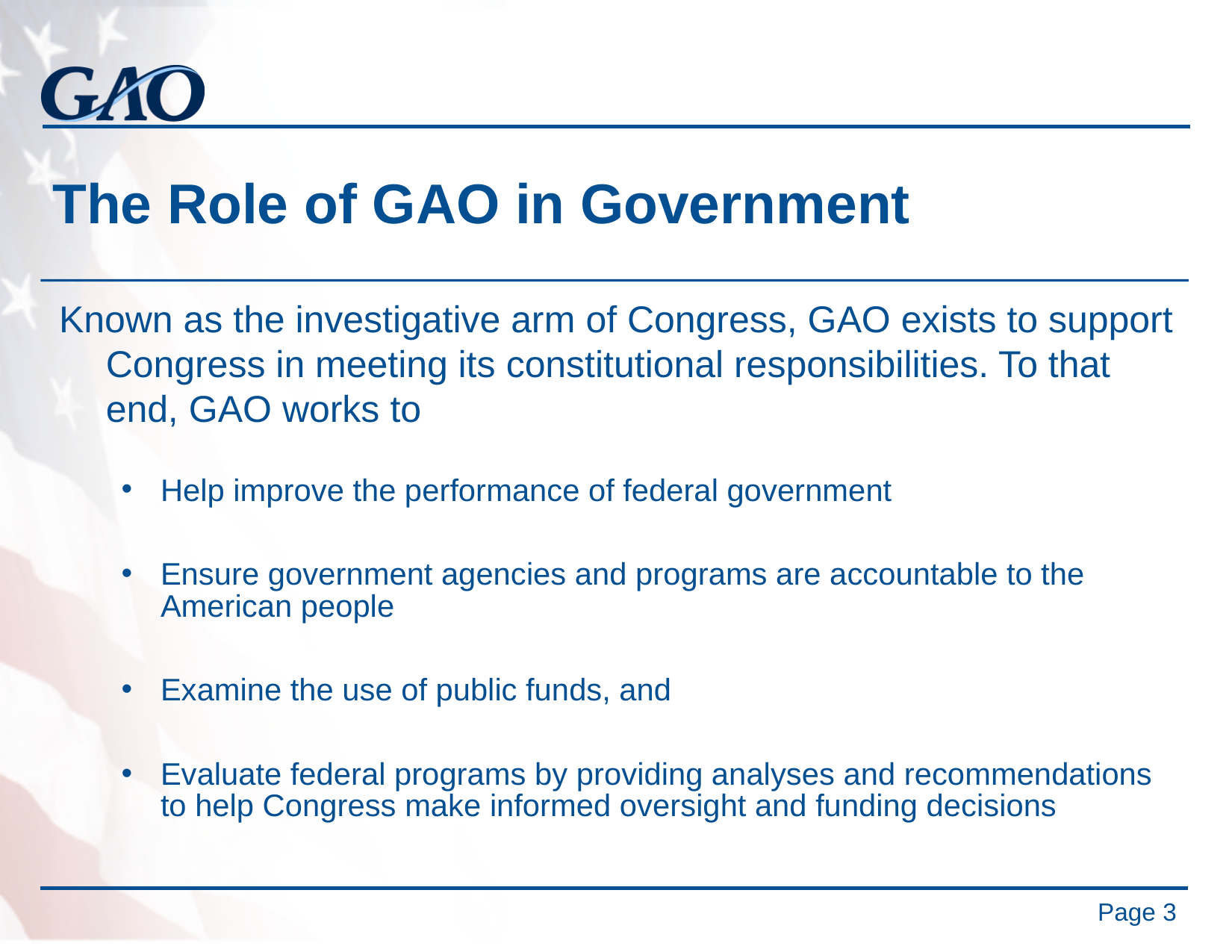

# The Role of GAO in Government
Known as the investigative arm of Congress, GAO exists to support Congress in meeting its constitutional responsibilities. To that end, GAO works to

Help improve the performance of federal government

Ensure government agencies and programs are accountable to the American people

Examine the use of public funds, and

Evaluate federal programs by providing analyses and recommendations to help Congress make informed oversight and funding decisions

Page 3